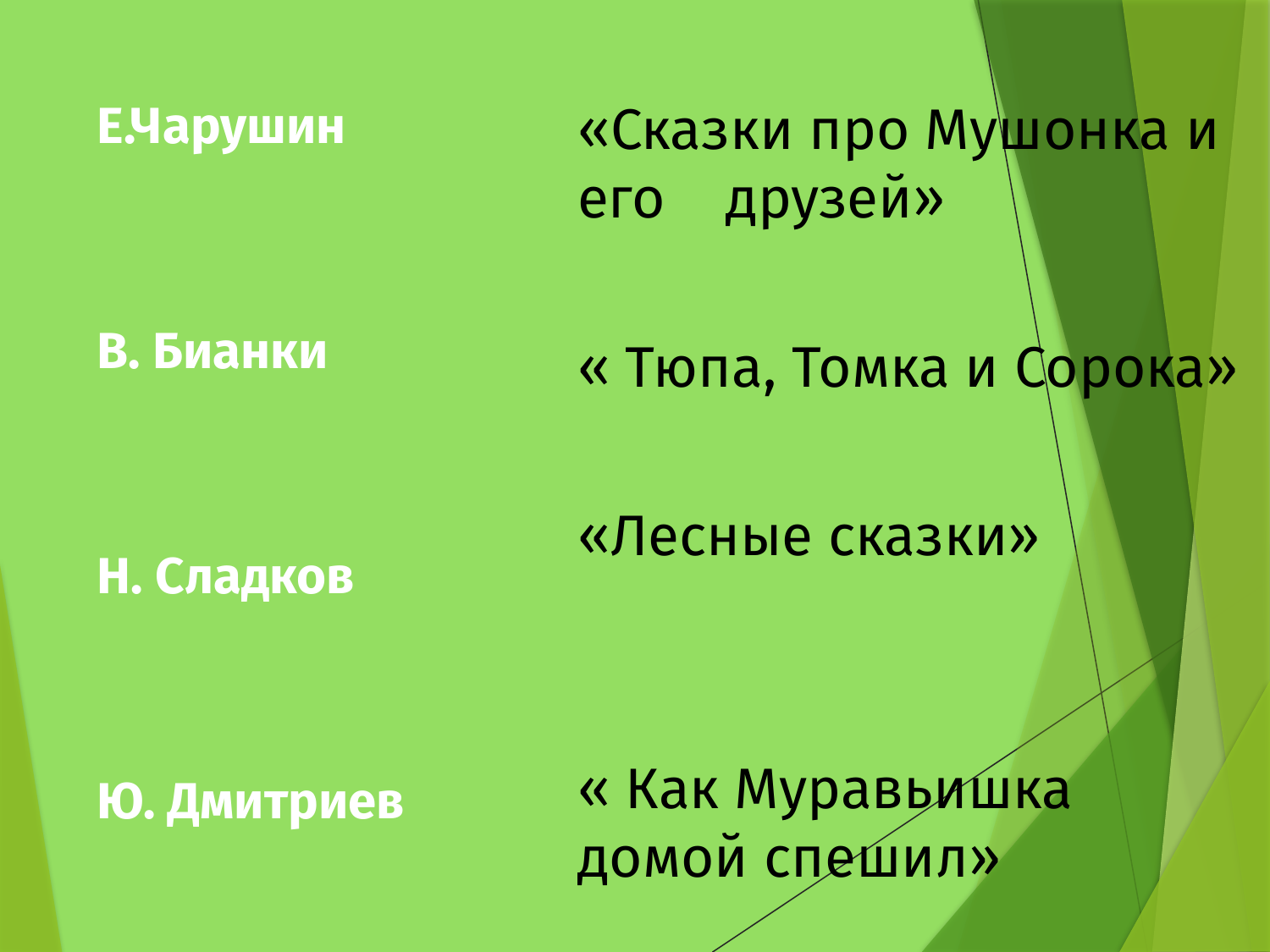

Е.Чарушин

В. Бианки

Н. Сладков

Ю. Дмитриев
«Сказки про Мушонка и его    друзей»

« Тюпа, Томка и Сорока»

«Лесные сказки»

« Как Муравьишка домой спешил»